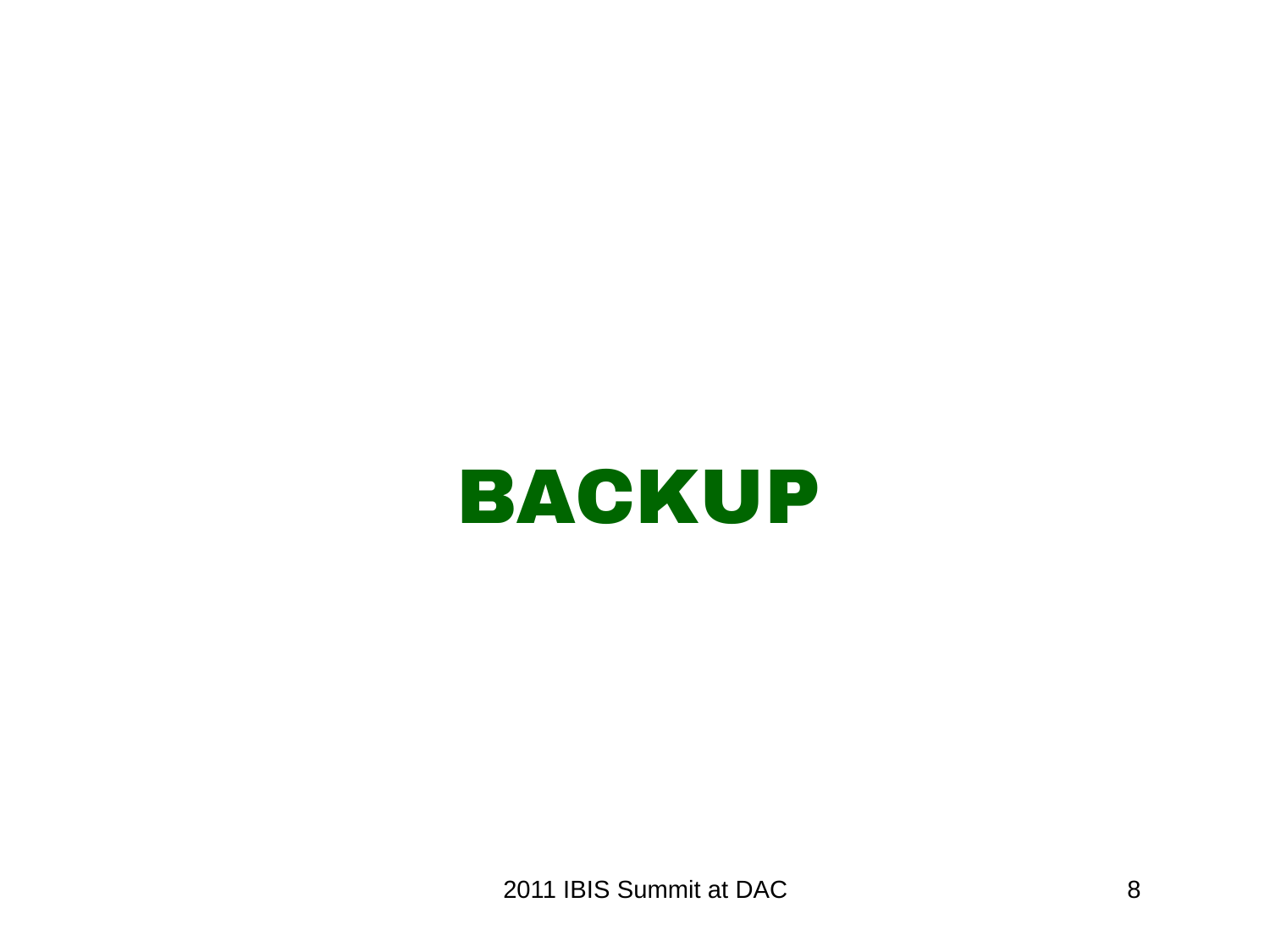

# BACKUP

2011 IBIS Summit at DAC

8